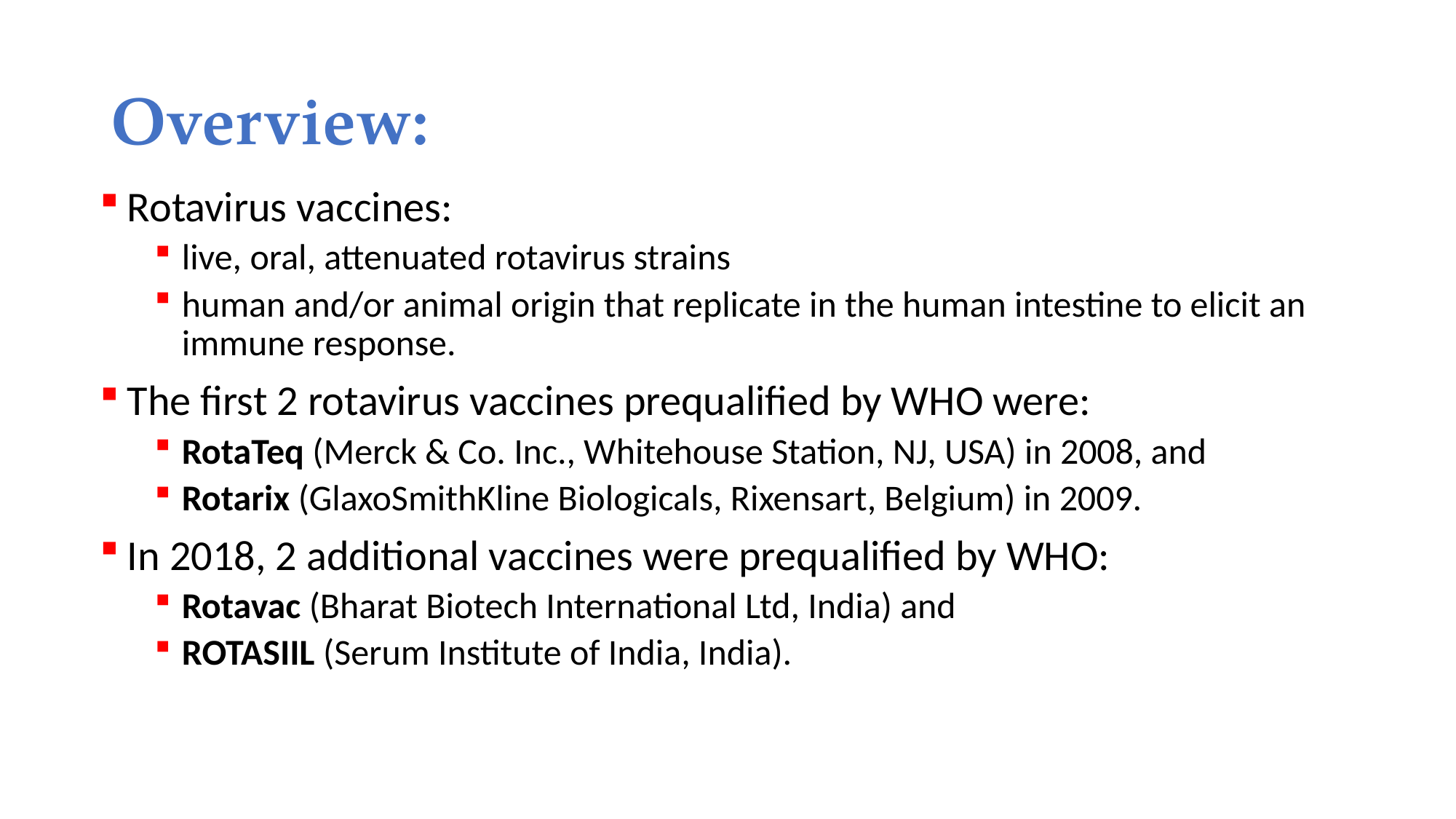

# Overview:
Rotavirus vaccines:
live, oral, attenuated rotavirus strains
human and/or animal origin that replicate in the human intestine to elicit an immune response.
The first 2 rotavirus vaccines prequalified by WHO were:
RotaTeq (Merck & Co. Inc., Whitehouse Station, NJ, USA) in 2008, and
Rotarix (GlaxoSmithKline Biologicals, Rixensart, Belgium) in 2009.
In 2018, 2 additional vaccines were prequalified by WHO:
Rotavac (Bharat Biotech International Ltd, India) and
ROTASIIL (Serum Institute of India, India).